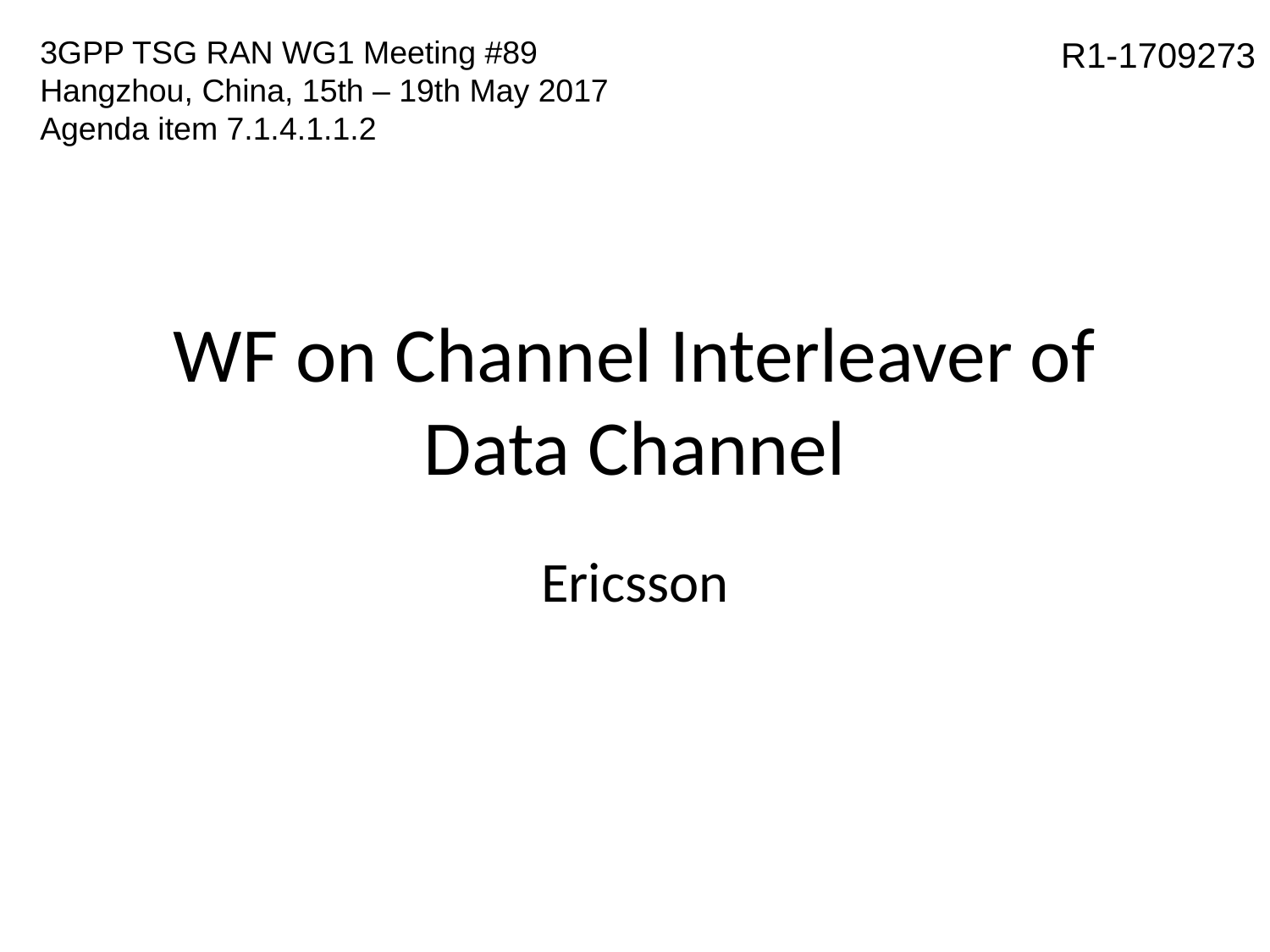

3GPP TSG RAN WG1 Meeting #89
Hangzhou, China, 15th – 19th May 2017
Agenda item 7.1.4.1.1.2
R1-1709273
# WF on Channel Interleaver of Data Channel
Ericsson